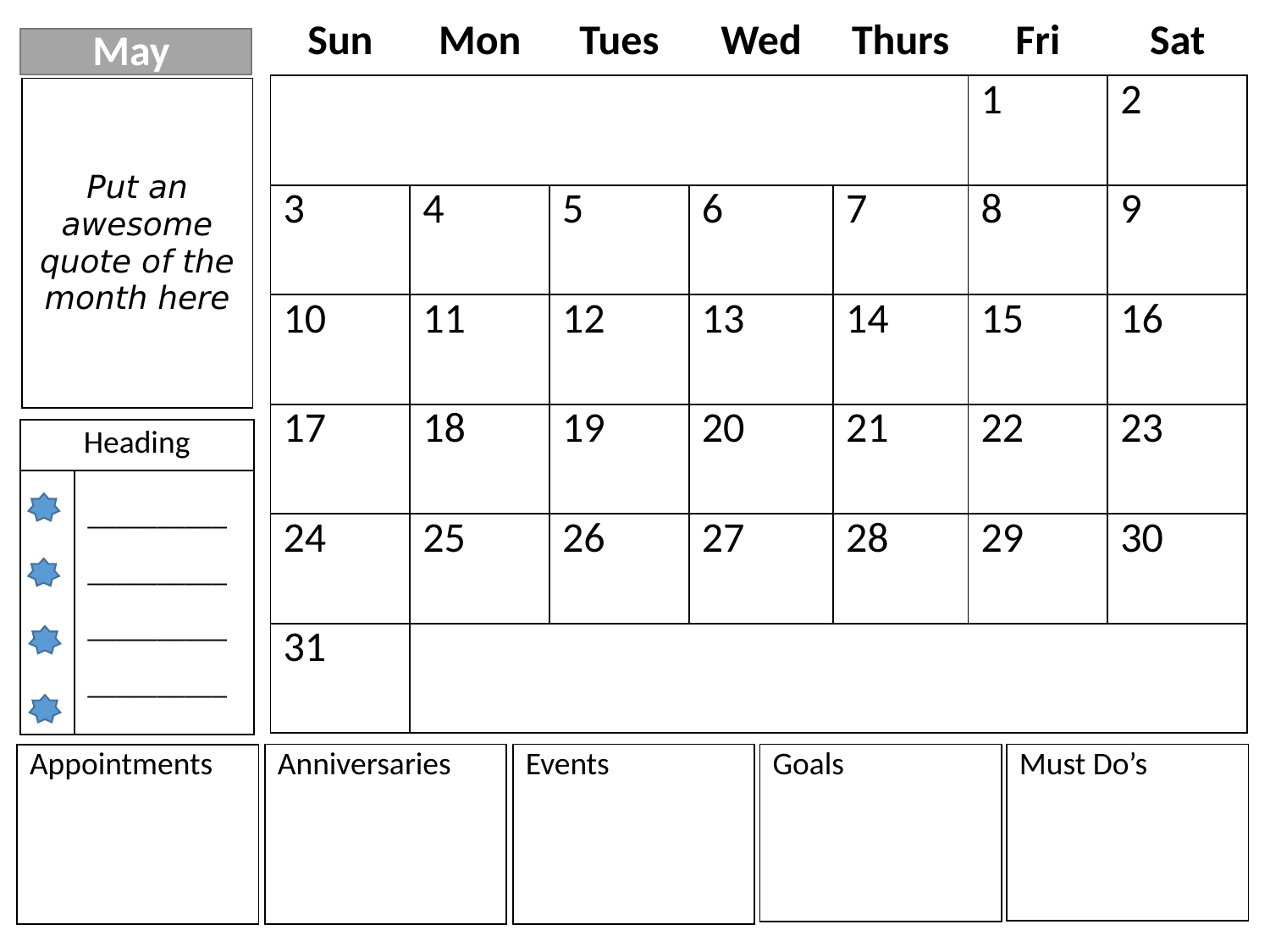

| Sun | Mon | Tues | Wed | Thurs | Fri | Sat |
| --- | --- | --- | --- | --- | --- | --- |
|  |  |  |  |  | 1 | 2 |
| 3 | 4 | 5 | 6 | 7 | 8 | 9 |
| 10 | 11 | 12 | 13 | 14 | 15 | 16 |
| 17 | 18 | 19 | 20 | 21 | 22 | 23 |
| 24 | 25 | 26 | 27 | 28 | 29 | 30 |
| 31 |  |  |  |  |  |  |
# May
| Put an awesome quote of the month here |
| --- |
| Heading |  |
| --- | --- |
|  | \_\_\_\_\_\_\_\_\_\_ \_\_\_\_\_\_\_\_\_\_ \_\_\_\_\_\_\_\_\_\_ \_\_\_\_\_\_\_\_\_\_ |

| Anniversaries |
| --- |
| Events |
| --- |
| Goals |
| --- |
| Must Do’s |
| --- |
| Appointments |
| --- |